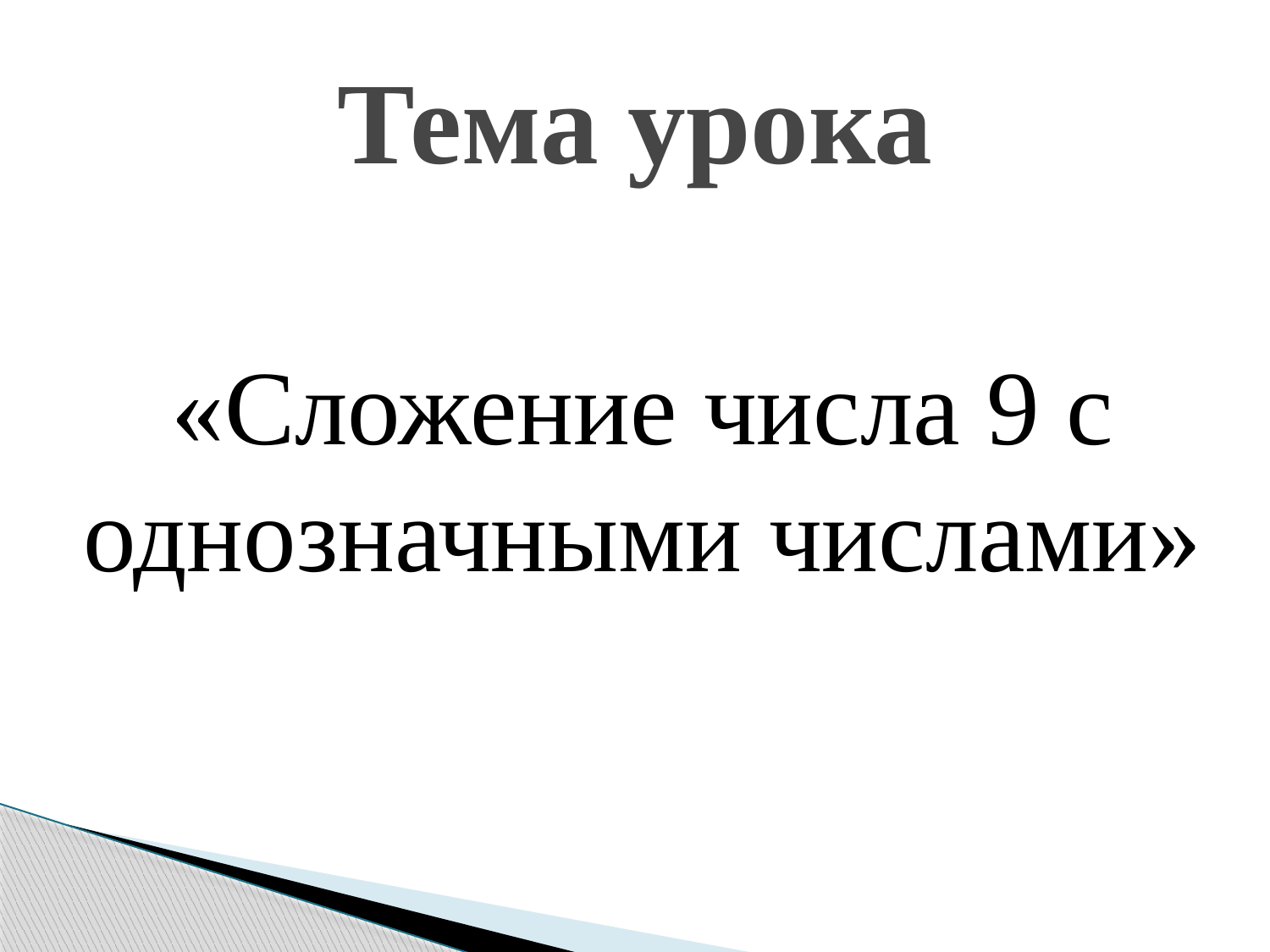

# Тема урока
«Сложение числа 9 с однозначными числами»